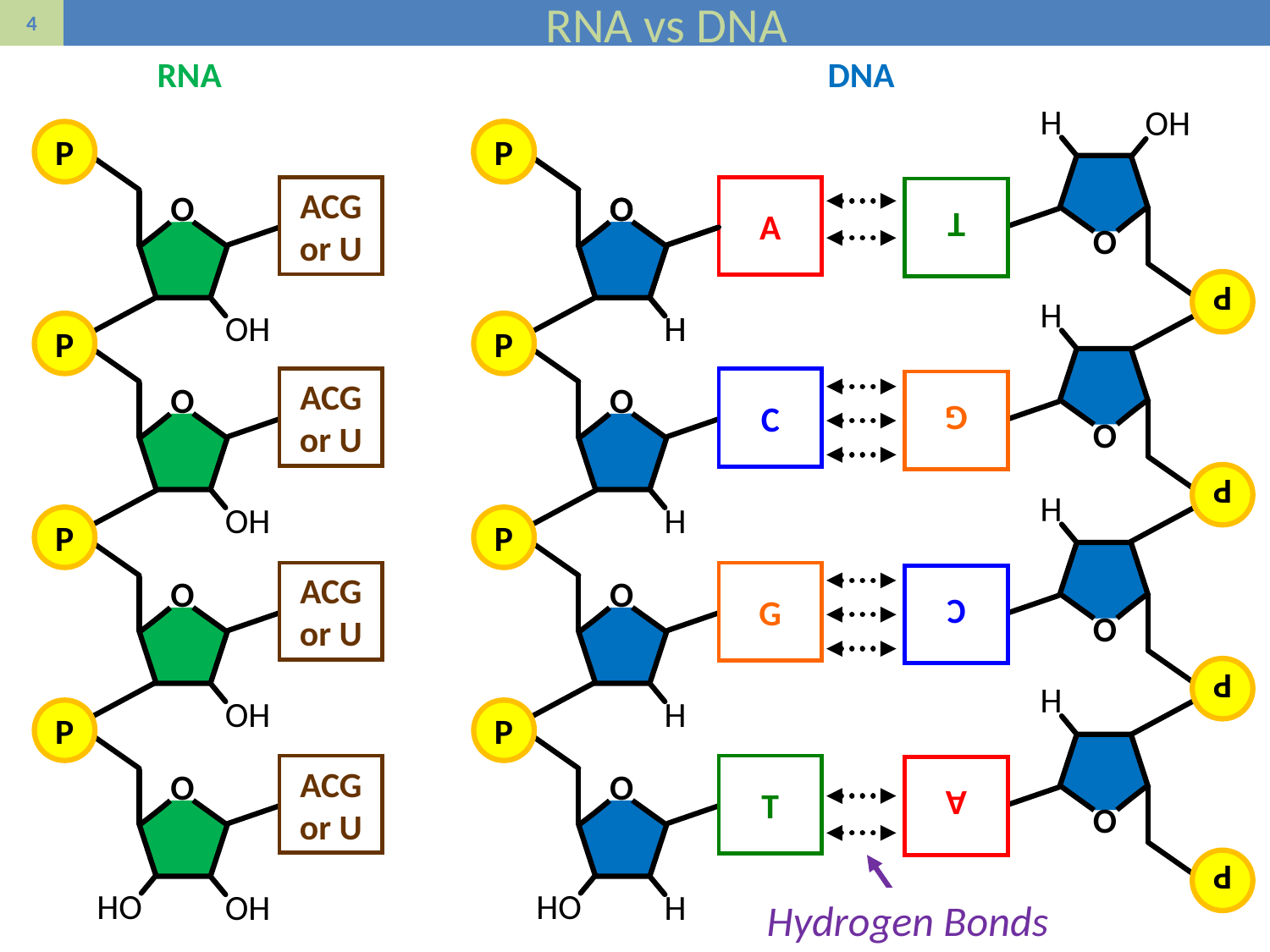

# RNA vs DNA
RNA
P
ACG
or U
O

OH
P
ACG
or U
O

OH
P
ACG
or U
O

OH
P
ACG
or U
O

OH
HO
DNA
P
A
O

H
P
C
O

H
P
G
O

H
P
T
O

H
HO
P
O

H
P
A
O

H
P
C
O

H
P
G
O

H
P
T
O

H
HO
?
Hydrogen Bonds